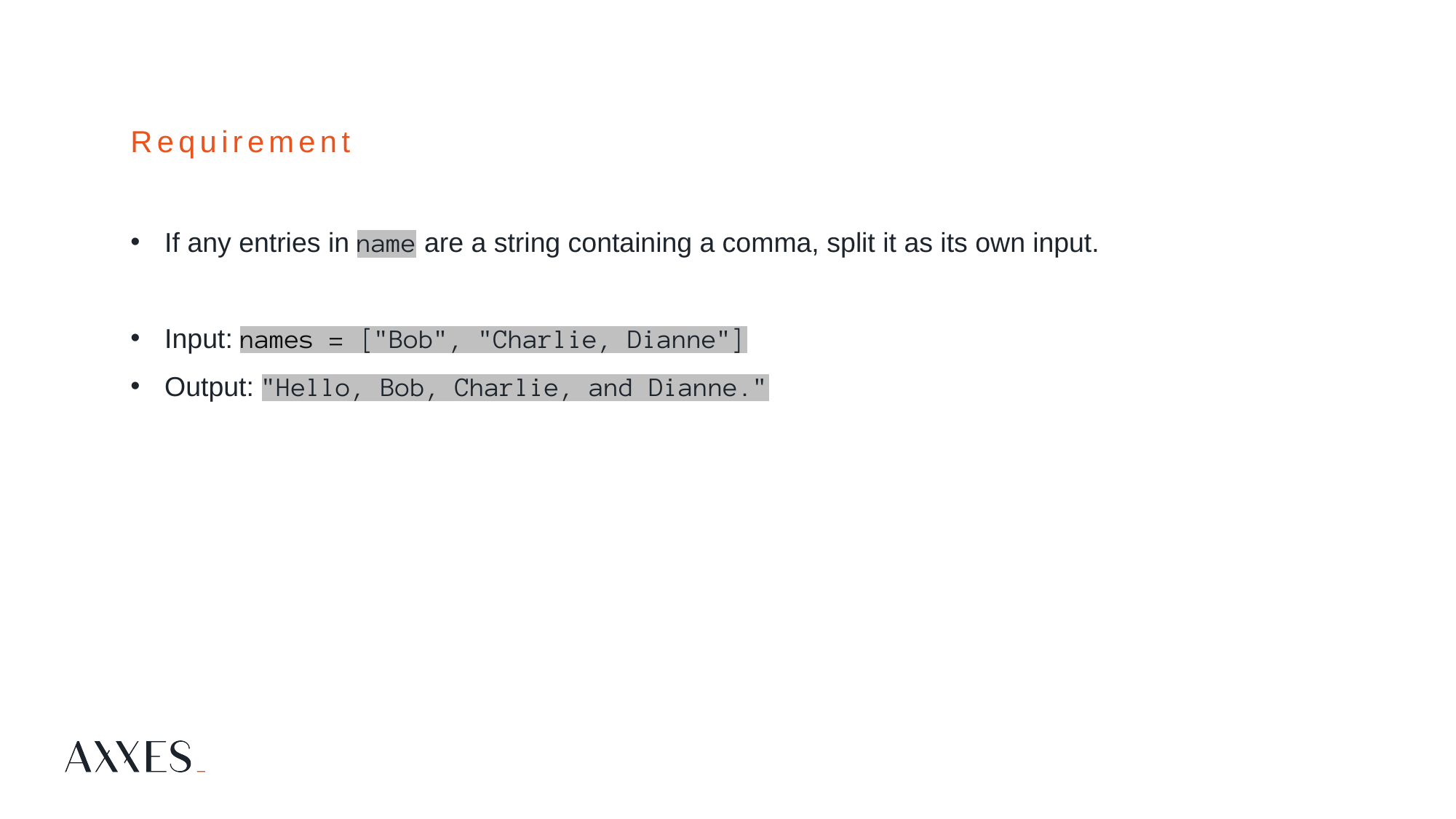

# Requirement
If any entries in name are a string containing a comma, split it as its own input.

Input: names = ["Bob", "Charlie, Dianne"]
Output: "Hello, Bob, Charlie, and Dianne."